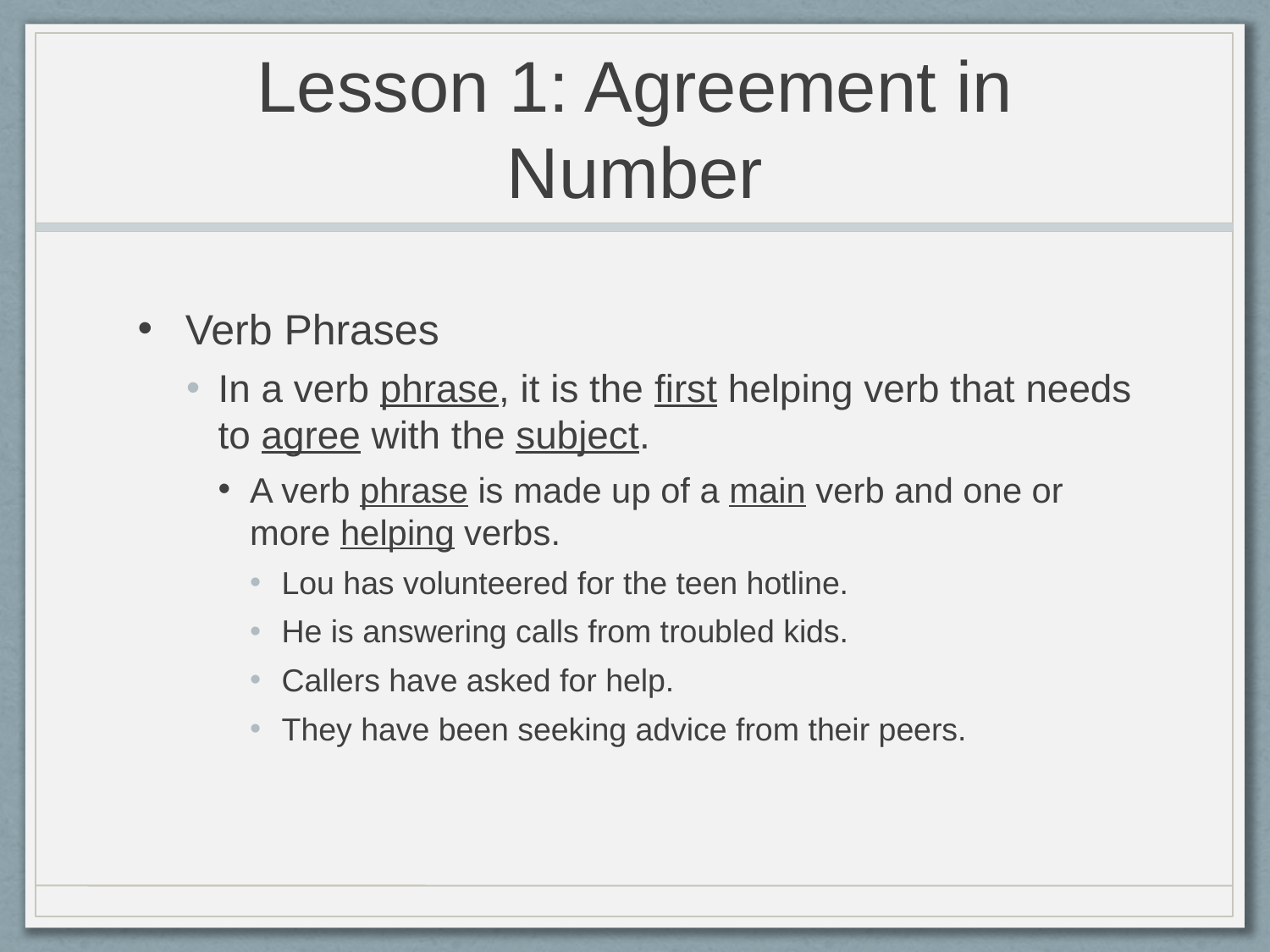

# Lesson 1: Agreement in Number
Verb Phrases
In a verb phrase, it is the first helping verb that needs to agree with the subject.
A verb phrase is made up of a main verb and one or more helping verbs.
Lou has volunteered for the teen hotline.
He is answering calls from troubled kids.
Callers have asked for help.
They have been seeking advice from their peers.